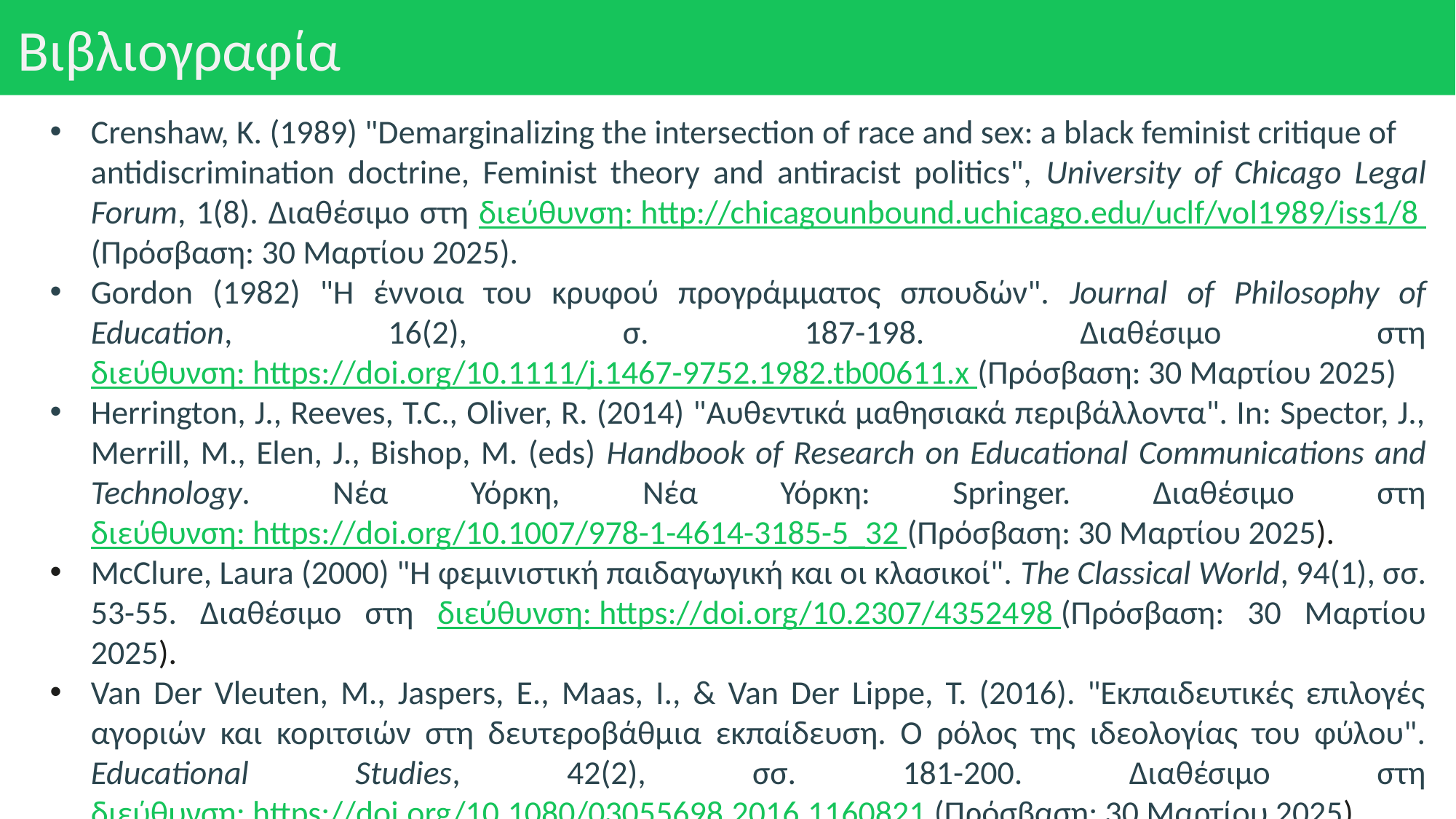

# Βιβλιογραφία
Crenshaw, K. (1989) "Demarginalizing the intersection of race and sex: a black feminist critique of
antidiscrimination doctrine, Feminist theory and antiracist politics", University of Chicago Legal Forum, 1(8). Διαθέσιμο στη διεύθυνση: http://chicagounbound.uchicago.edu/uclf/vol1989/iss1/8 (Πρόσβαση: 30 Μαρτίου 2025).
Gordon (1982) "Η έννοια του κρυφού προγράμματος σπουδών". Journal of Philosophy of Education, 16(2), σ. 187-198. Διαθέσιμο στη διεύθυνση: https://doi.org/10.1111/j.1467-9752.1982.tb00611.x (Πρόσβαση: 30 Μαρτίου 2025)
Herrington, J., Reeves, T.C., Oliver, R. (2014) "Αυθεντικά μαθησιακά περιβάλλοντα". In: Spector, J., Merrill, M., Elen, J., Bishop, M. (eds) Handbook of Research on Educational Communications and Technology. Νέα Υόρκη, Νέα Υόρκη: Springer. Διαθέσιμο στη διεύθυνση: https://doi.org/10.1007/978-1-4614-3185-5_32 (Πρόσβαση: 30 Μαρτίου 2025).
McClure, Laura (2000) "Η φεμινιστική παιδαγωγική και οι κλασικοί". The Classical World, 94(1), σσ. 53-55. Διαθέσιμο στη διεύθυνση: https://doi.org/10.2307/4352498 (Πρόσβαση: 30 Μαρτίου 2025).
Van Der Vleuten, M., Jaspers, E., Maas, I., & Van Der Lippe, T. (2016). "Εκπαιδευτικές επιλογές αγοριών και κοριτσιών στη δευτεροβάθμια εκπαίδευση. Ο ρόλος της ιδεολογίας του φύλου". Educational Studies, 42(2), σσ. 181-200. Διαθέσιμο στη διεύθυνση: https://doi.org/10.1080/03055698.2016.1160821 (Πρόσβαση: 30 Μαρτίου 2025)